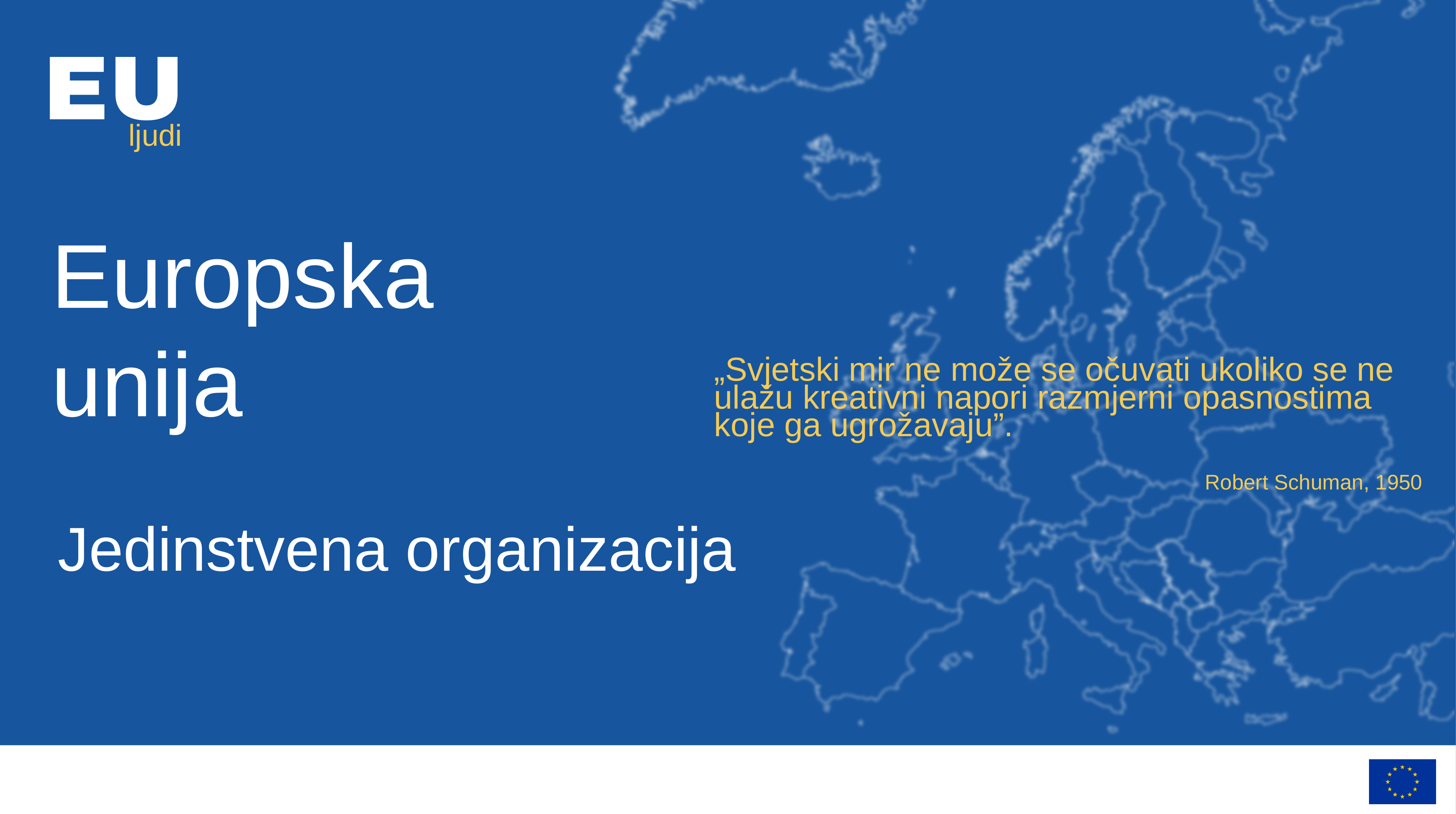

Europska unija
„Svjetski mir ne može se očuvati ukoliko se ne ulažu kreativni napori razmjerni opasnostima koje ga ugrožavaju”.
Robert Schuman, 1950
Jedinstvena organizacija